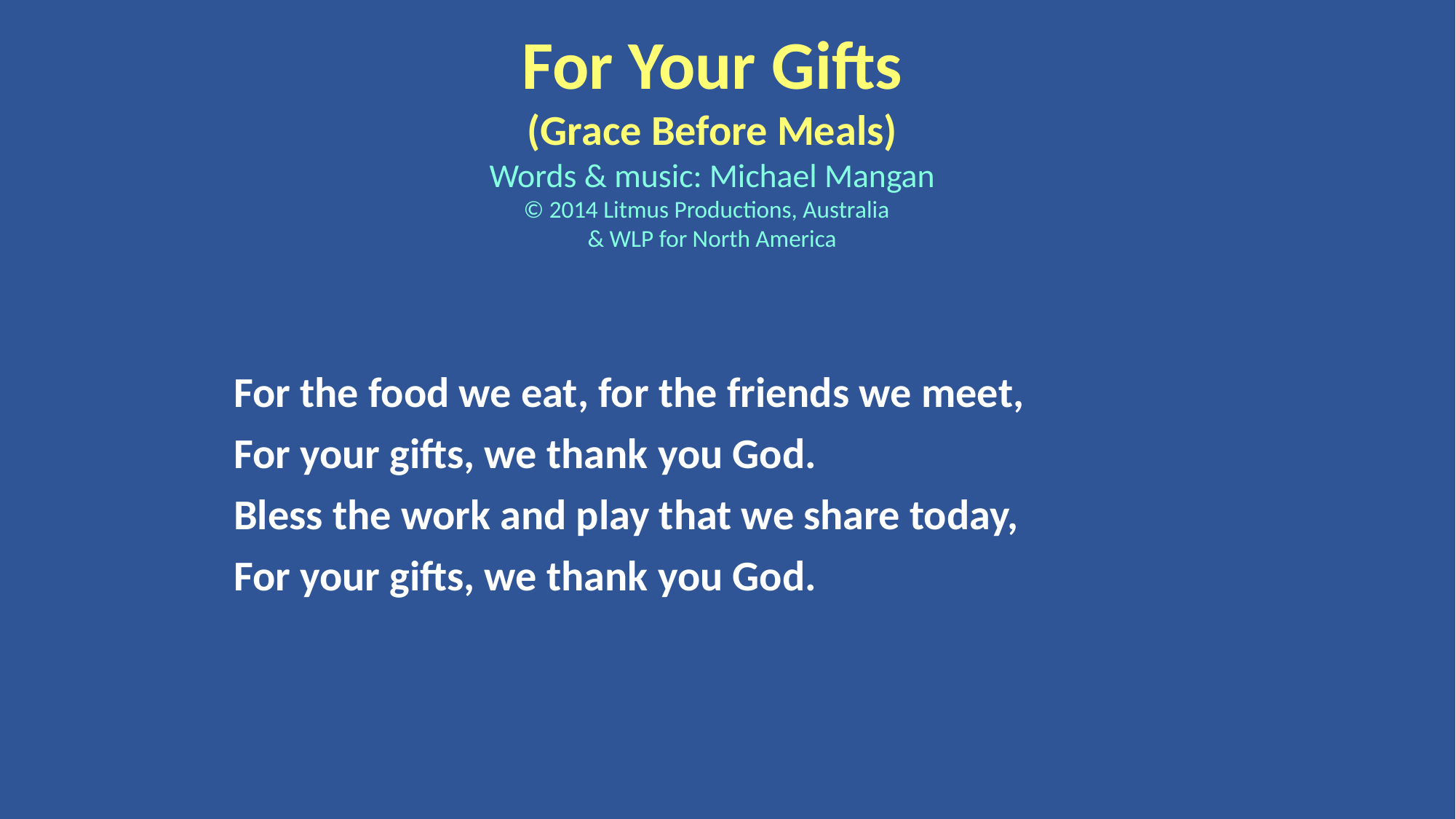

For Your Gifts
(Grace Before Meals)
Words & music: Michael Mangan
© 2014 Litmus Productions, Australia
& WLP for North America
For the food we eat, for the friends we meet,
For your gifts, we thank you God.
Bless the work and play that we share today,
For your gifts, we thank you God.